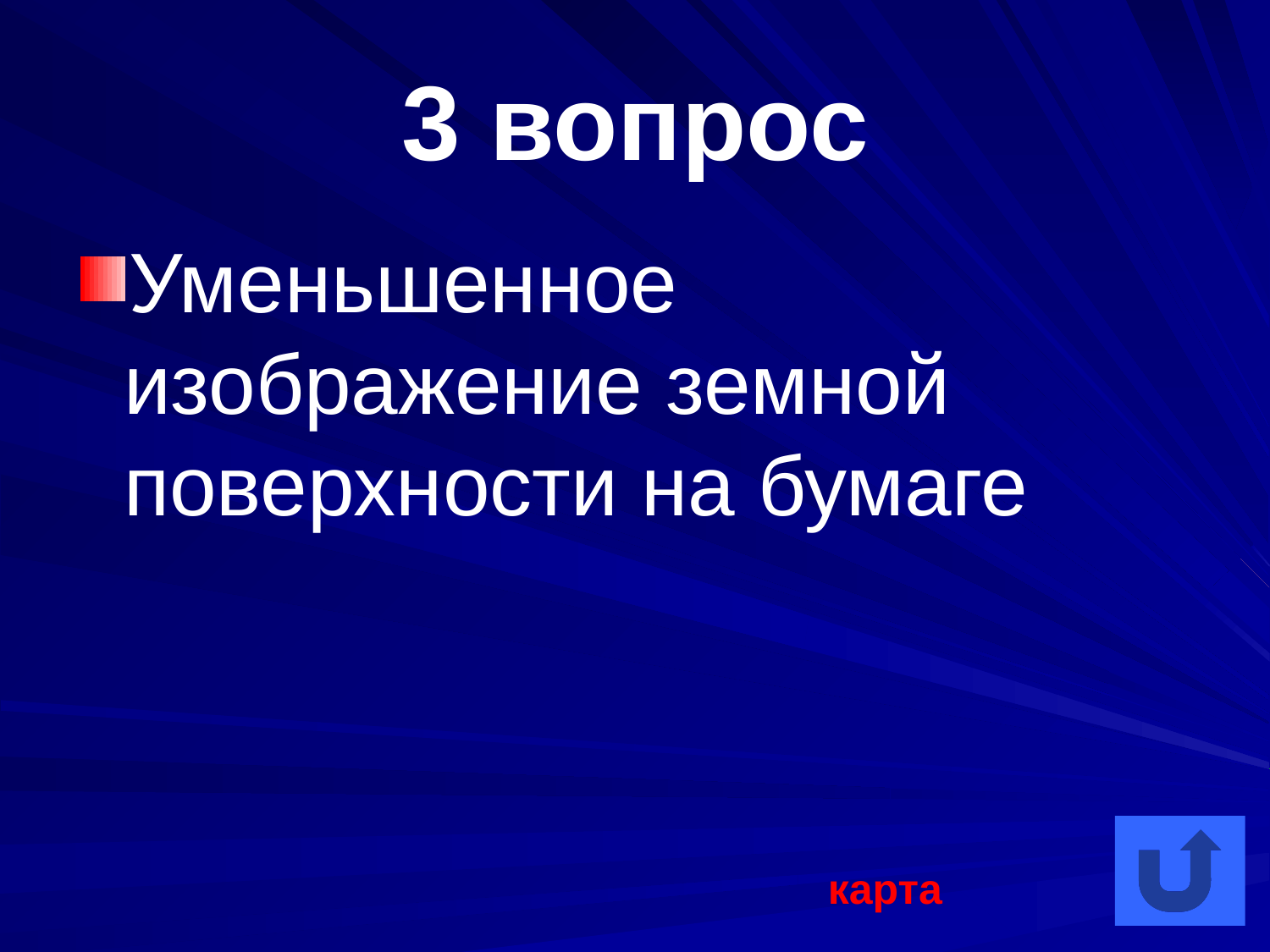

# 3 вопрос
Уменьшенное изображение земной поверхности на бумаге

карта